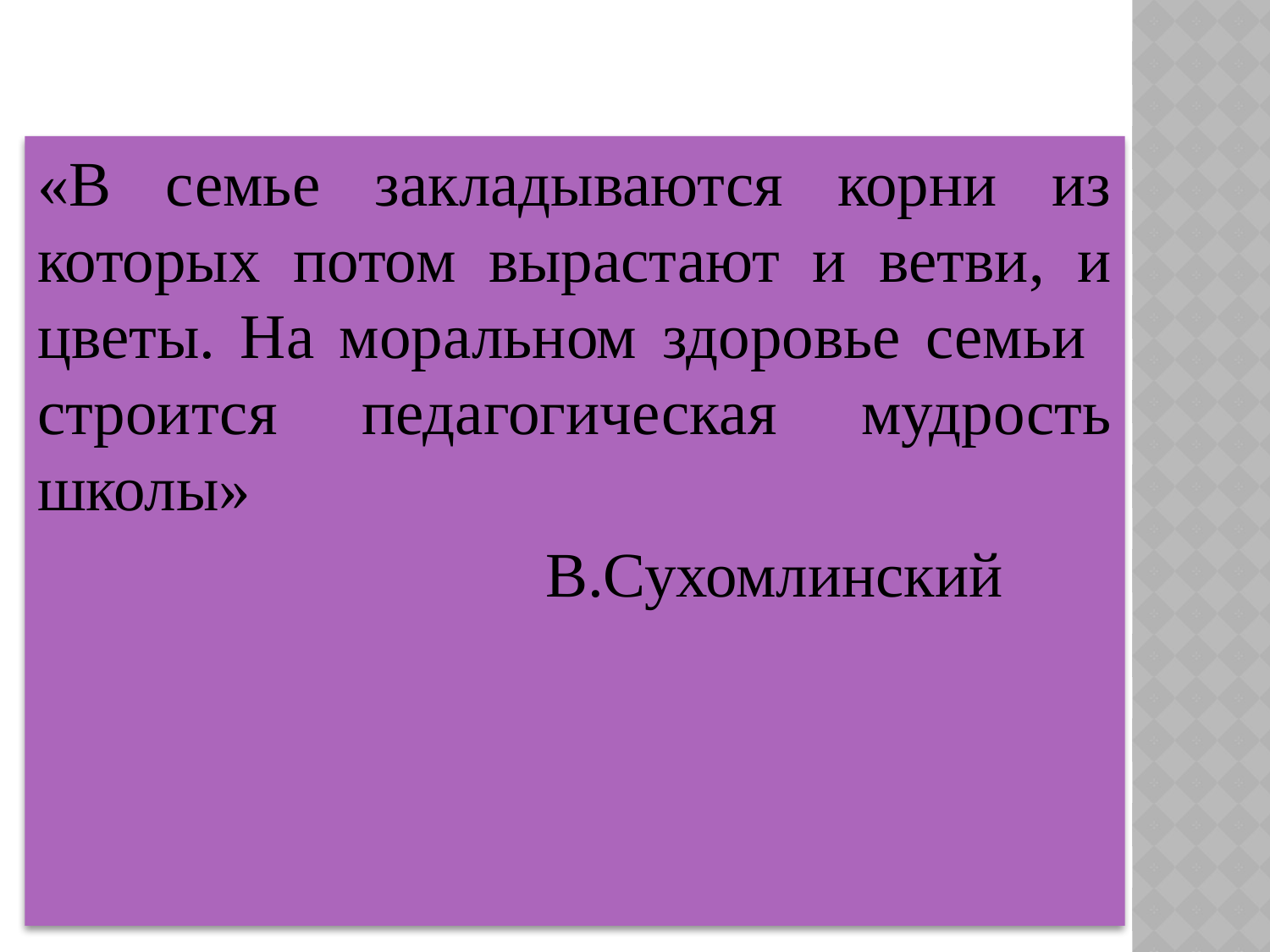

#
«В семье закладываются корни из которых потом вырастают и ветви, и цветы. На моральном здоровье семьи  строится педагогическая мудрость школы»
                                В.Сухомлинский